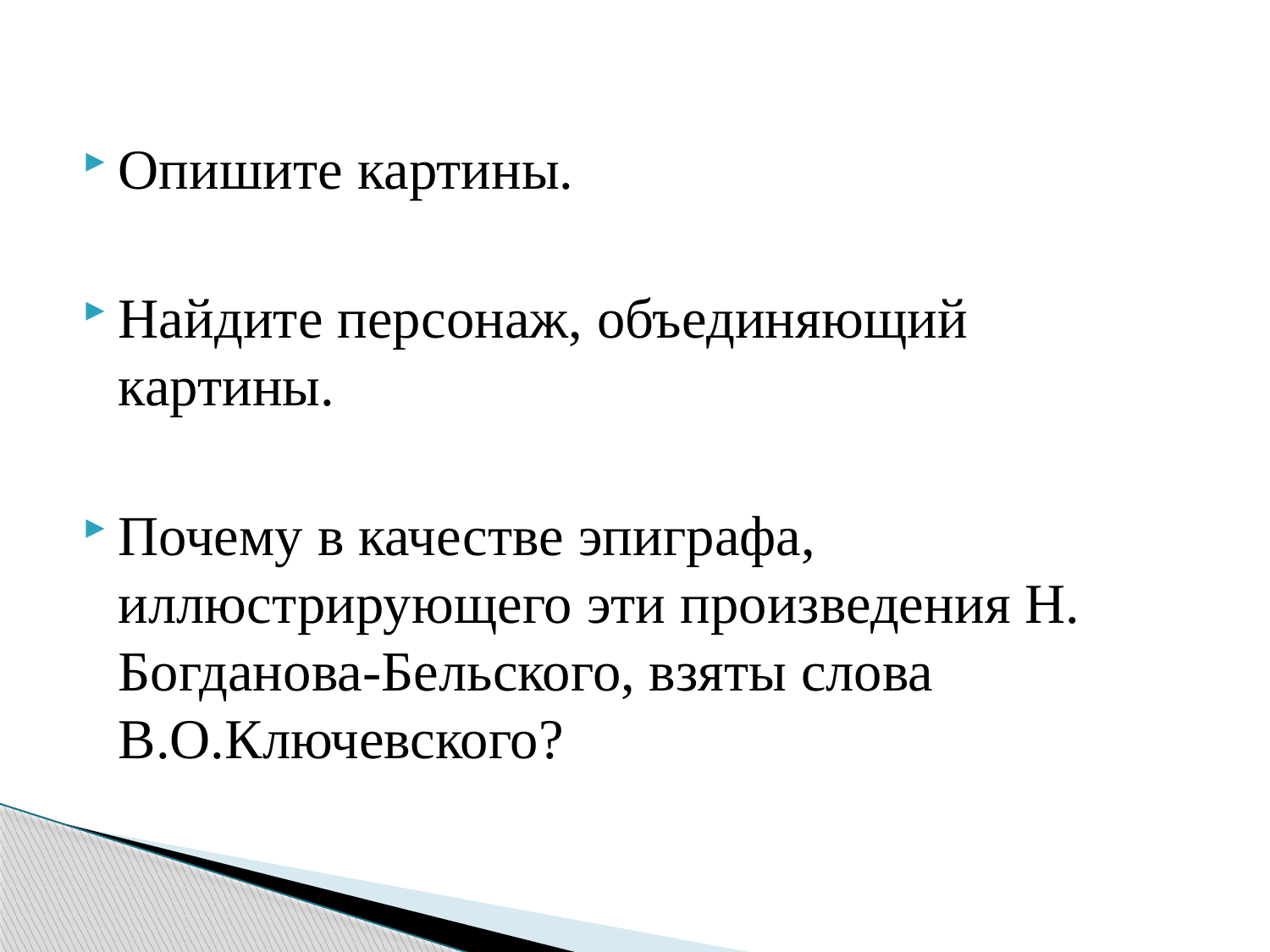

Опишите картины.

Найдите персонаж, объединяющий картины.

Почему в качестве эпиграфа, иллюстрирующего эти произведения Н. Богданова-Бельского, взяты слова В.О.Ключевского?